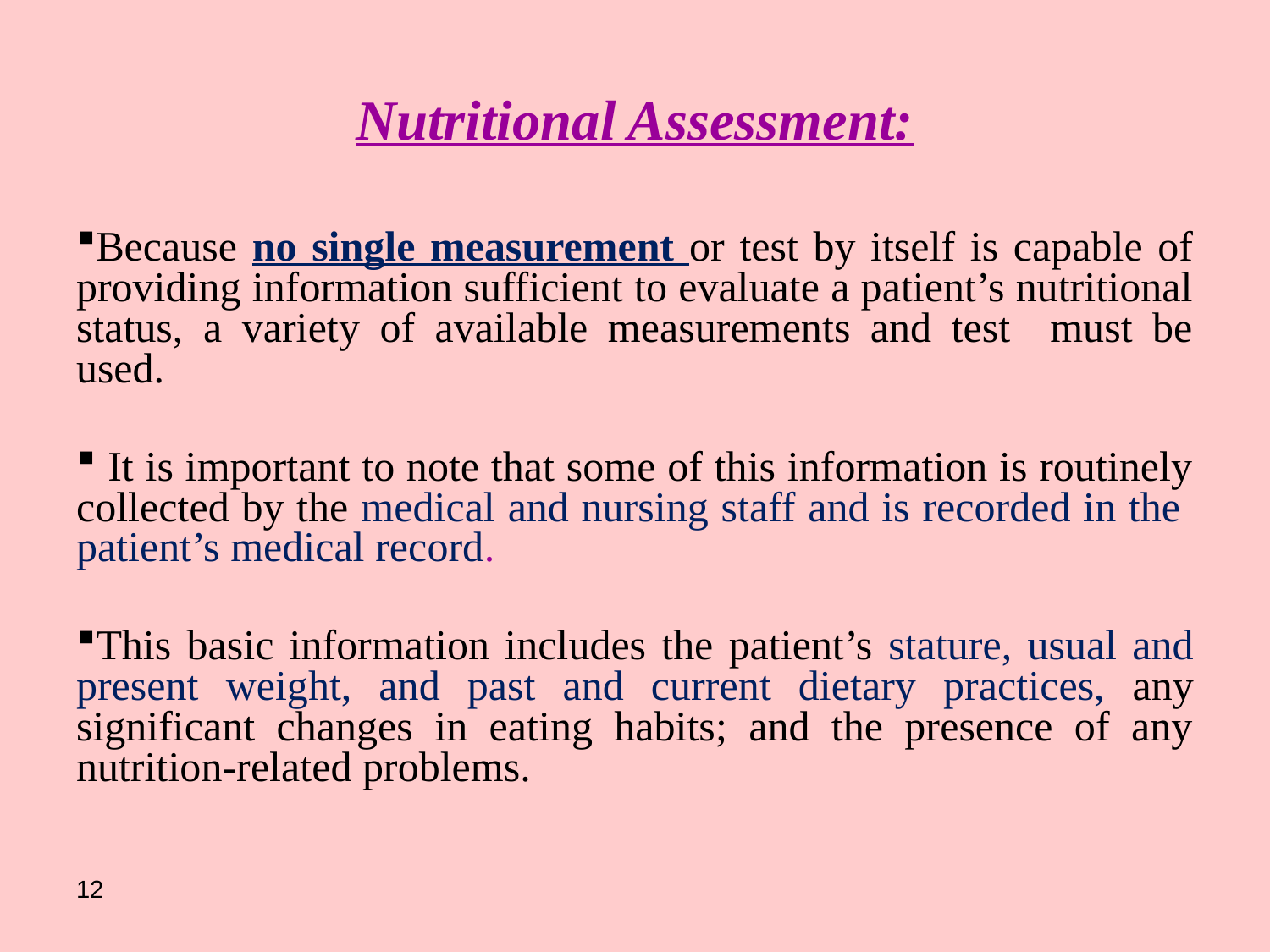

# Nutritional Assessment:
Because no single measurement or test by itself is capable of providing information sufficient to evaluate a patient’s nutritional status, a variety of available measurements and test  must be used.

 It is important to note that some of this information is routinely collected by the medical and nursing staff and is recorded in the  patient’s medical record.

This basic information includes the patient’s stature, usual and present weight, and past and current dietary practices, any significant changes in eating habits; and the presence of any nutrition-related problems.

12